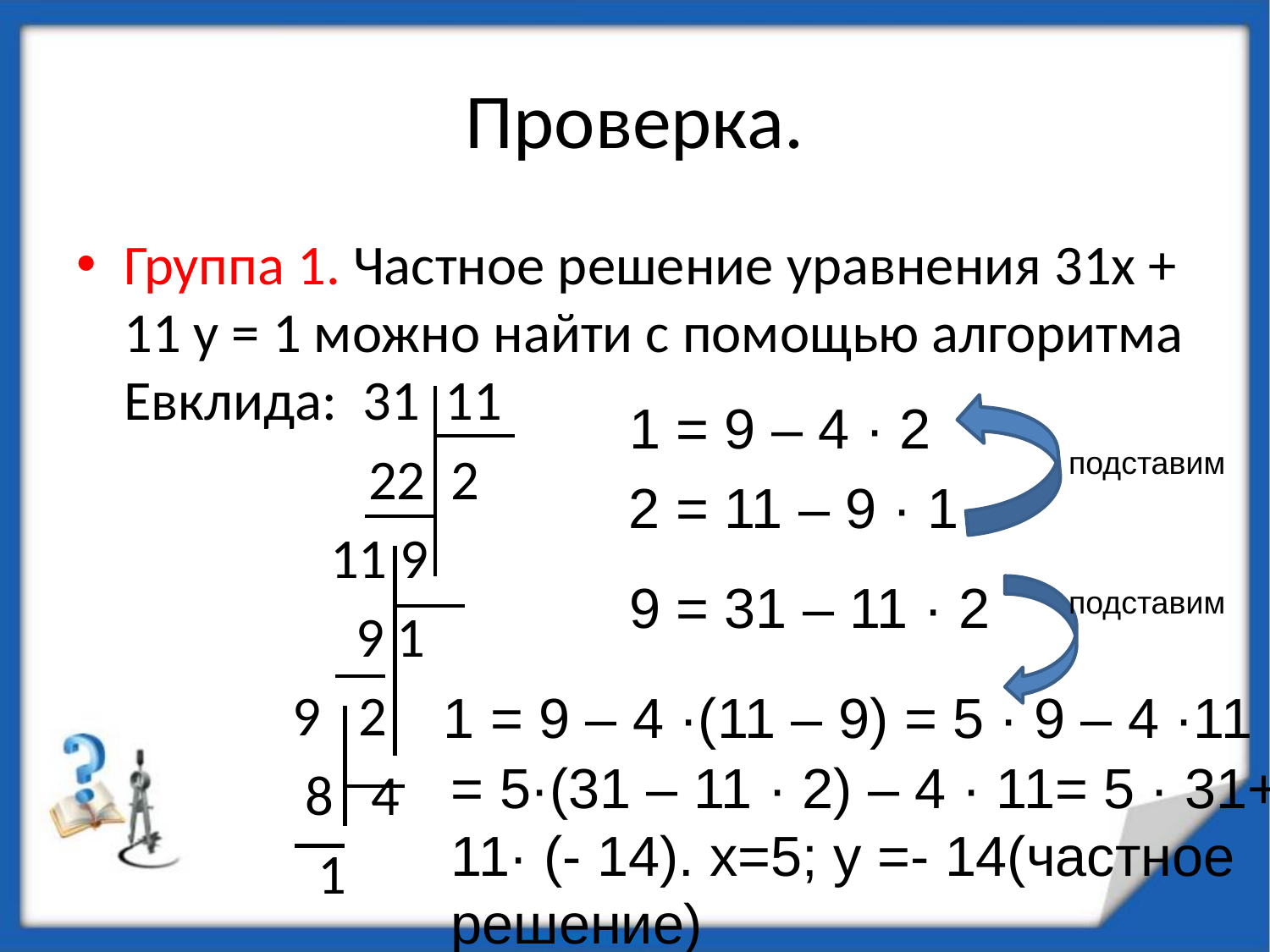

# Проверка.
Группа 1. Частное решение уравнения 31х + 11 у = 1 можно найти с помощью алгоритма Евклида:  31  11
                       22  2
                    11 9
                      9 1
                 9   2
                  8   4
                   1

1 = 9 – 4 · 2

подставим
2 = 11 – 9 · 1

9 = 31 – 11 · 2

подставим
1 = 9 – 4 ·(11 – 9) = 5 · 9 – 4 ·11
= 5·(31 – 11 · 2) – 4 · 11= 5 · 31+
11· (- 14). х=5; у =- 14(частное
решение)